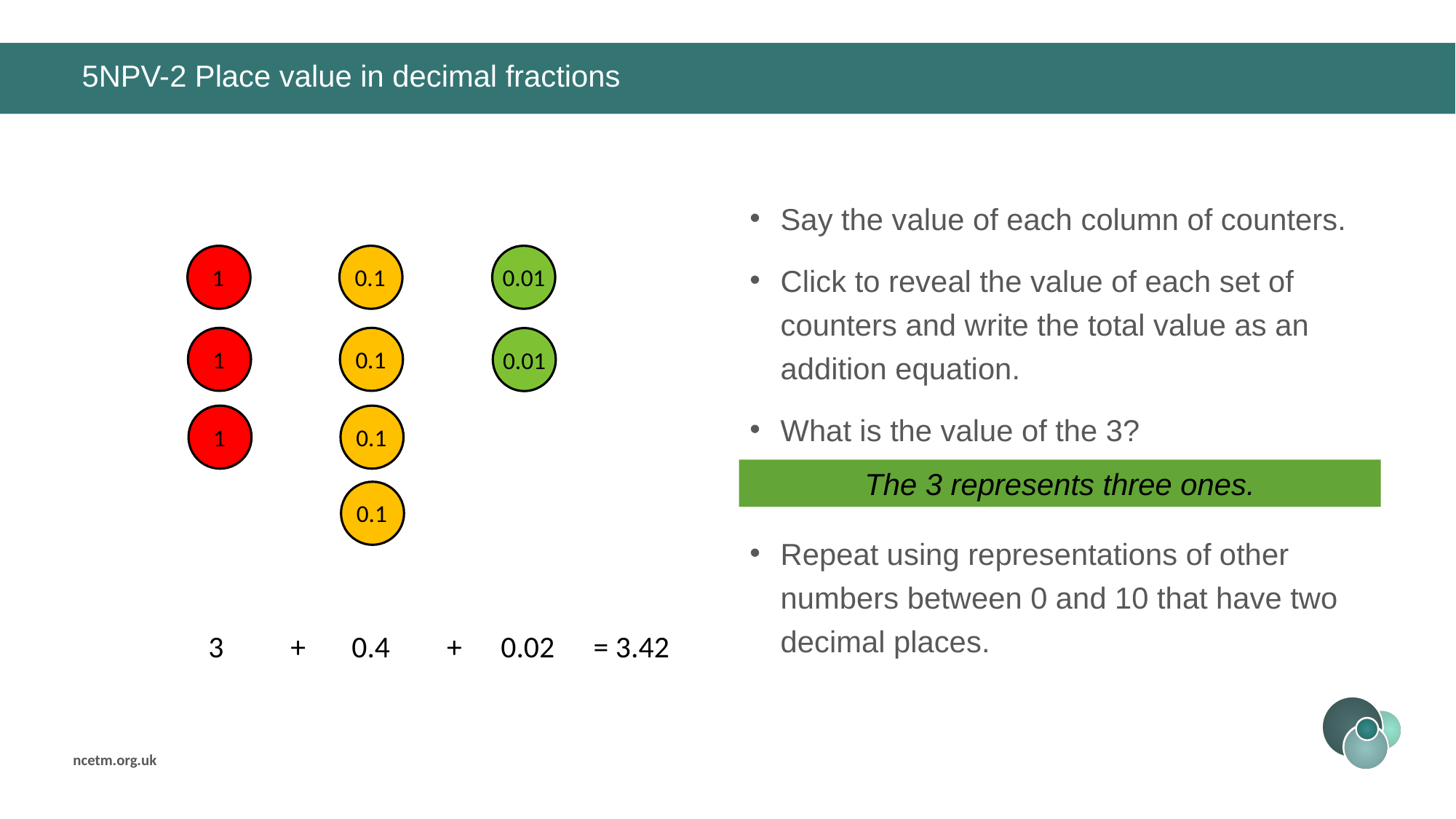

# 5NPV-2 Place value in decimal fractions
Say the value of each column of counters.
Click to reveal the value of each set of counters and write the total value as an addition equation.
What is the value of the 3?

Repeat using representations of other numbers between 0 and 10 that have two decimal places.

0.01

0.01

1

1

1

0.1

0.1

0.1

0.1
The 3 represents three ones.
+
+
0.02
= 3.42
0.4
3